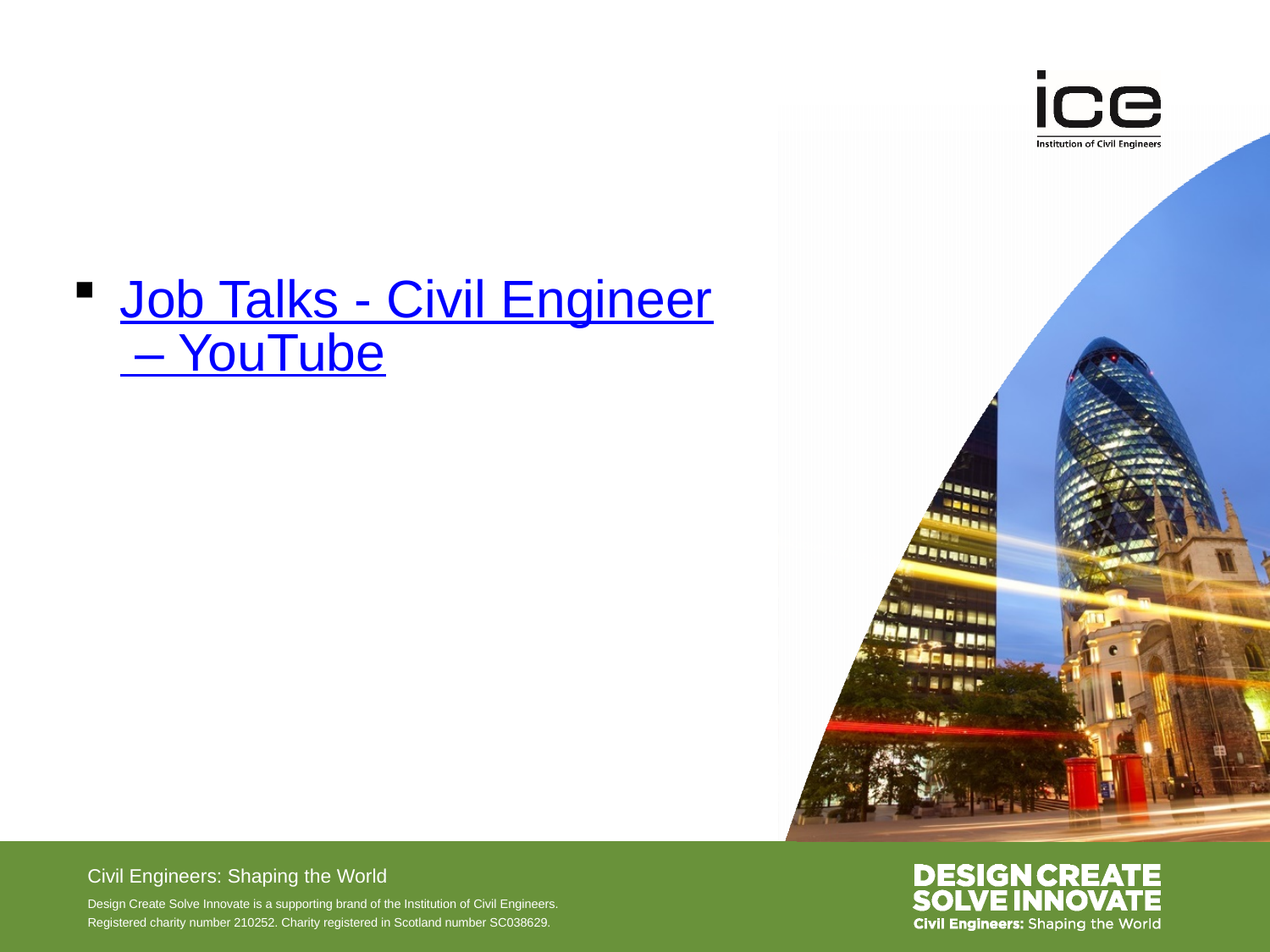

#

Job Talks - Civil Engineer – YouTube